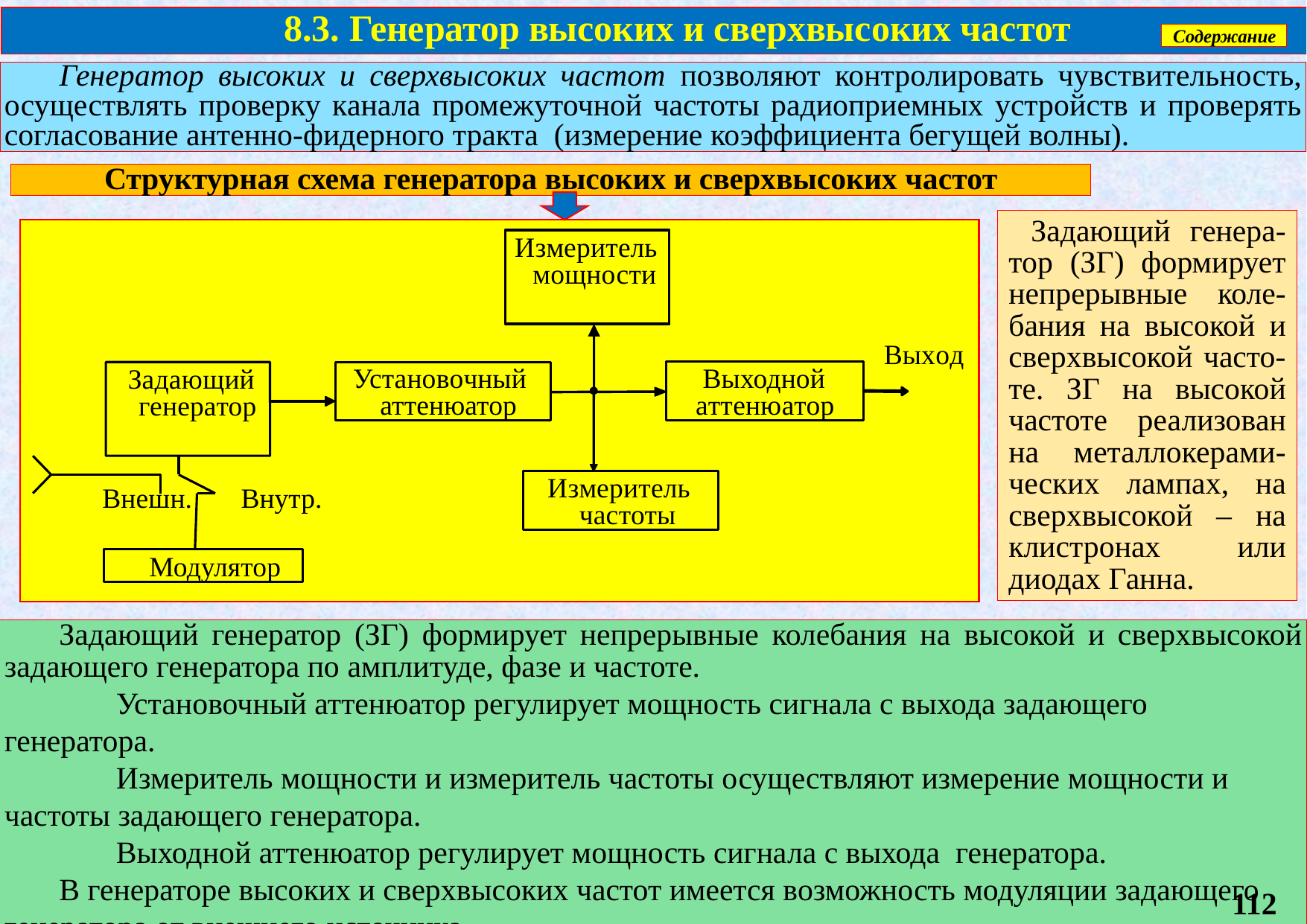

8.3. Генератор высоких и сверхвысоких частот
Содержание
Генератор высоких и сверхвысоких частот позволяют контролировать чувствительность, осуществлять проверку канала промежуточной частоты радиоприемных устройств и проверять согласование антенно-фидерного тракта  (измерение коэффициента бегущей волны).
Структурная схема генератора высоких и сверхвысоких частот

Задающий генера-тор (ЗГ) формирует непрерывные коле-бания на высокой и сверхвысокой часто-те. ЗГ на высокой частоте реализован на металлокерами-ческих лампах, на сверхвысокой – на клистронах или диодах Ганна.

Измеритель  мощности

Выход
Выходной  аттенюатор

Установочный  аттенюатор
Задающий  генератор

Измеритель  частоты

Внешн.	Внутр.

Модулятор
Задающий генератор (ЗГ) формирует непрерывные колебания на высокой и сверхвысокой задающего генератора по амплитуде, фазе и частоте.
	Установочный аттенюатор регулирует мощность сигнала с выхода задающего генератора.
	Измеритель мощности и измеритель частоты осуществляют измерение мощности и частоты задающего генератора.
	Выходной аттенюатор регулирует мощность сигнала с выхода  генератора.
В генераторе высоких и сверхвысоких частот имеется возможность модуляции задающего генератора от внешнего источника.

112